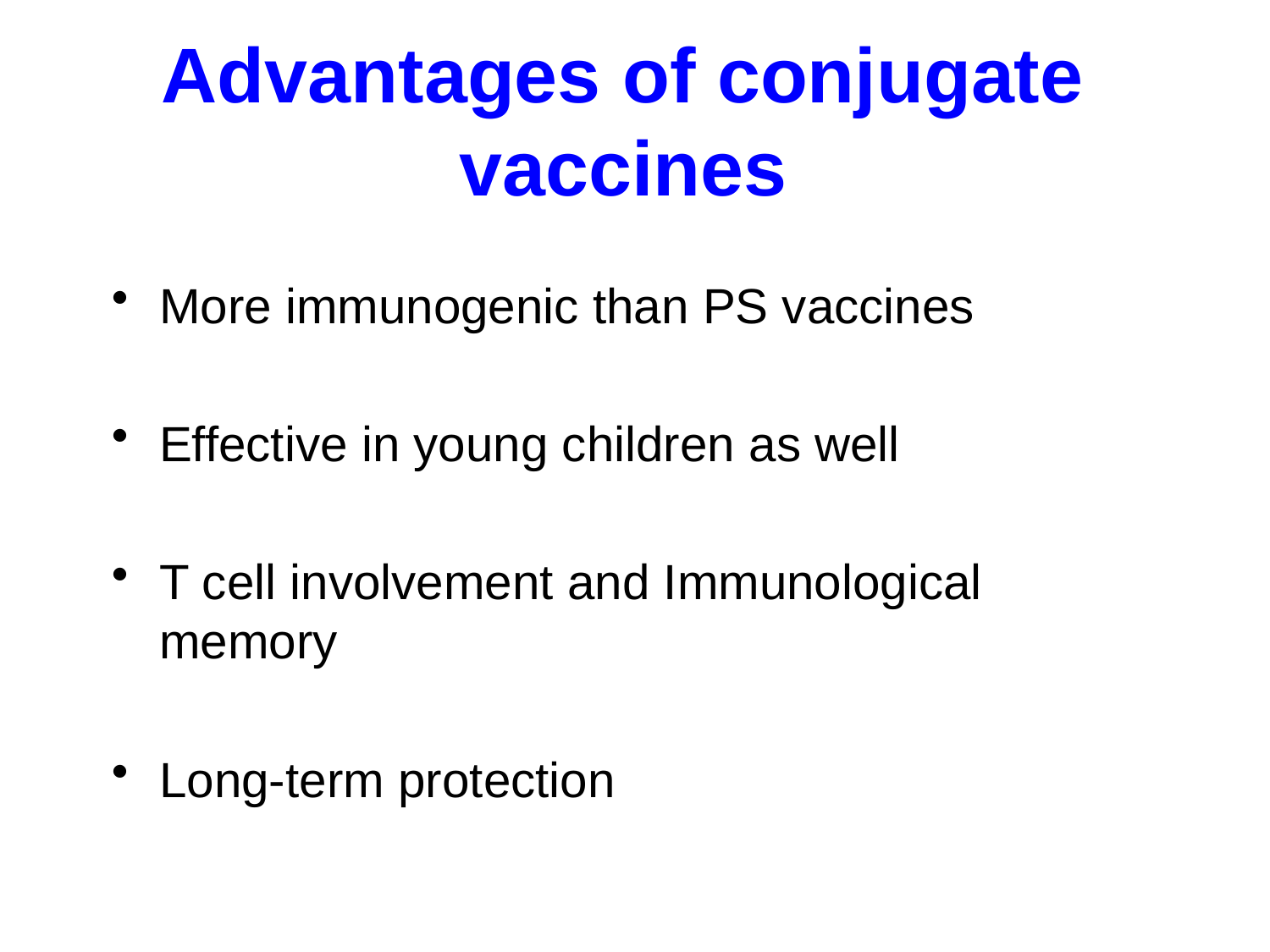

Advantages of conjugate vaccines
More immunogenic than PS vaccines

Effective in young children as well

T cell involvement and Immunological memory

Long-term protection